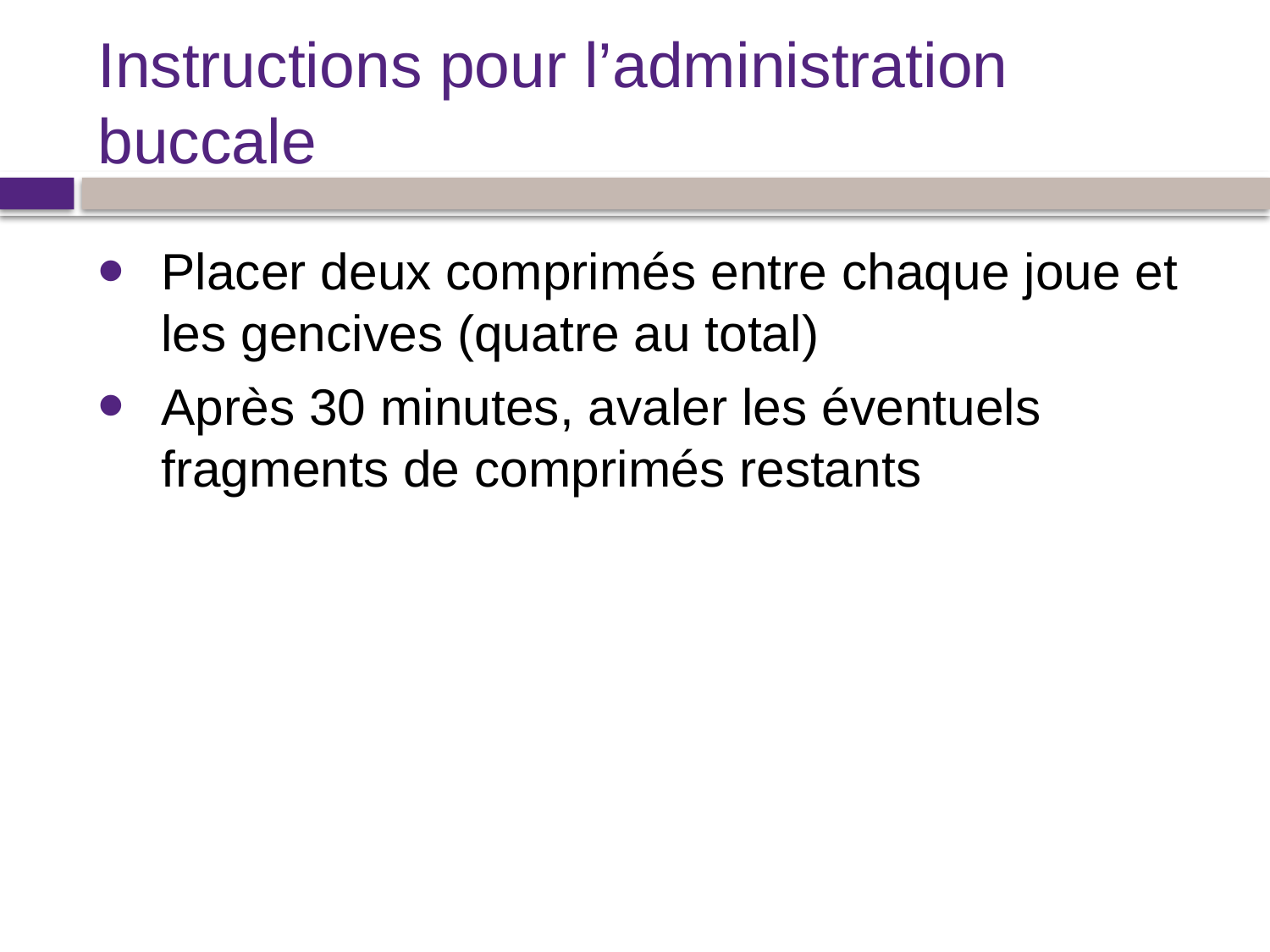

# Instructions pour l’administration buccale
Placer deux comprimés entre chaque joue et les gencives (quatre au total)
Après 30 minutes, avaler les éventuels fragments de comprimés restants